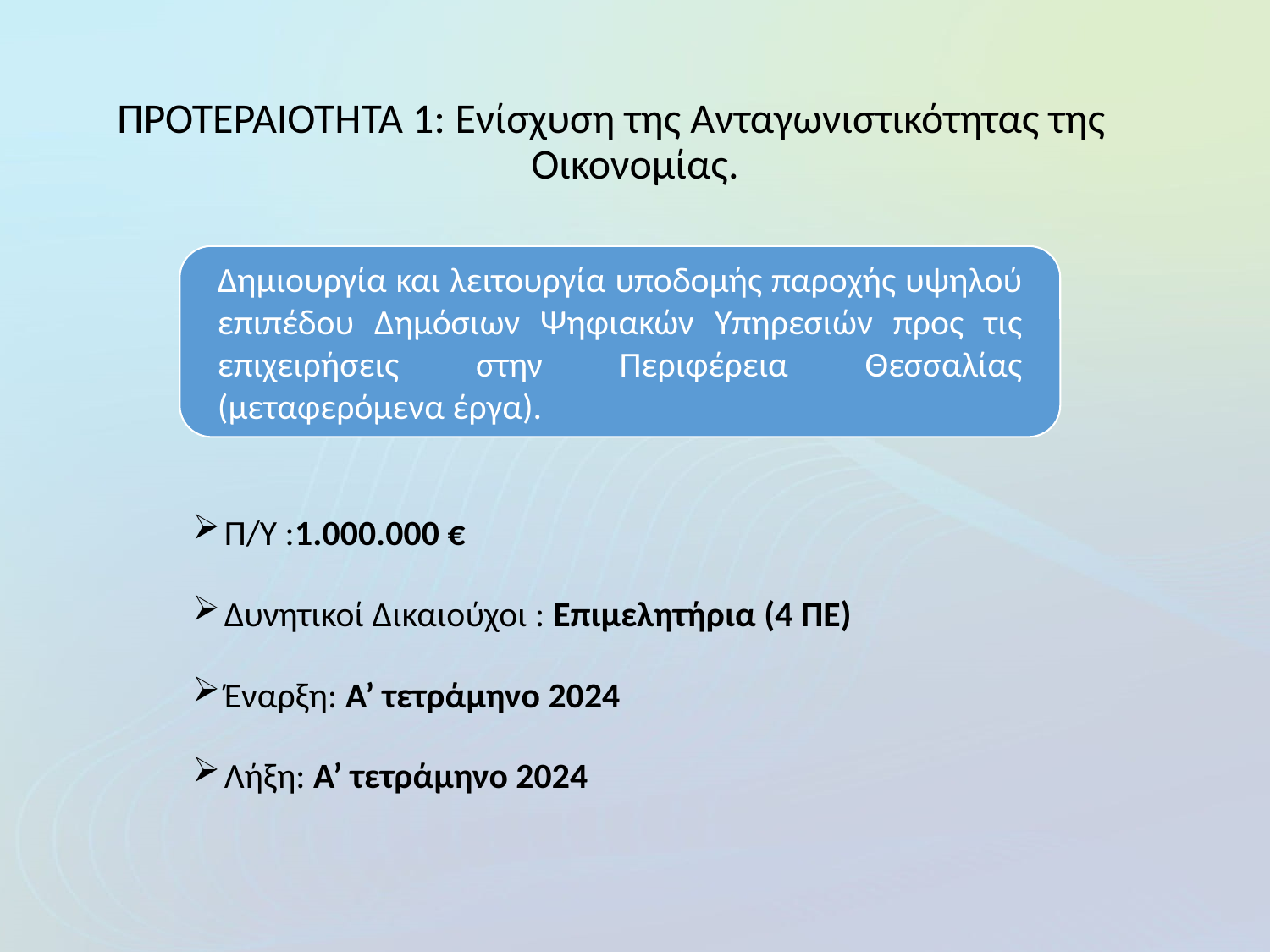

# ΠΡΟΤΕΡΑΙΟΤΗΤΑ 1: Ενίσχυση της Ανταγωνιστικότητας της      Οικονομίας.

Δημιουργία και λειτουργία υποδομής παροχής υψηλού επιπέδου Δημόσιων Ψηφιακών Υπηρεσιών προς τις επιχειρήσεις στην Περιφέρεια Θεσσαλίας (μεταφερόμενα έργα).
Π/Υ :1.000.000 €
Δυνητικοί Δικαιούχοι : Επιμελητήρια (4 ΠΕ)
Έναρξη: Α’ τετράμηνο 2024
Λήξη: Α’ τετράμηνο 2024